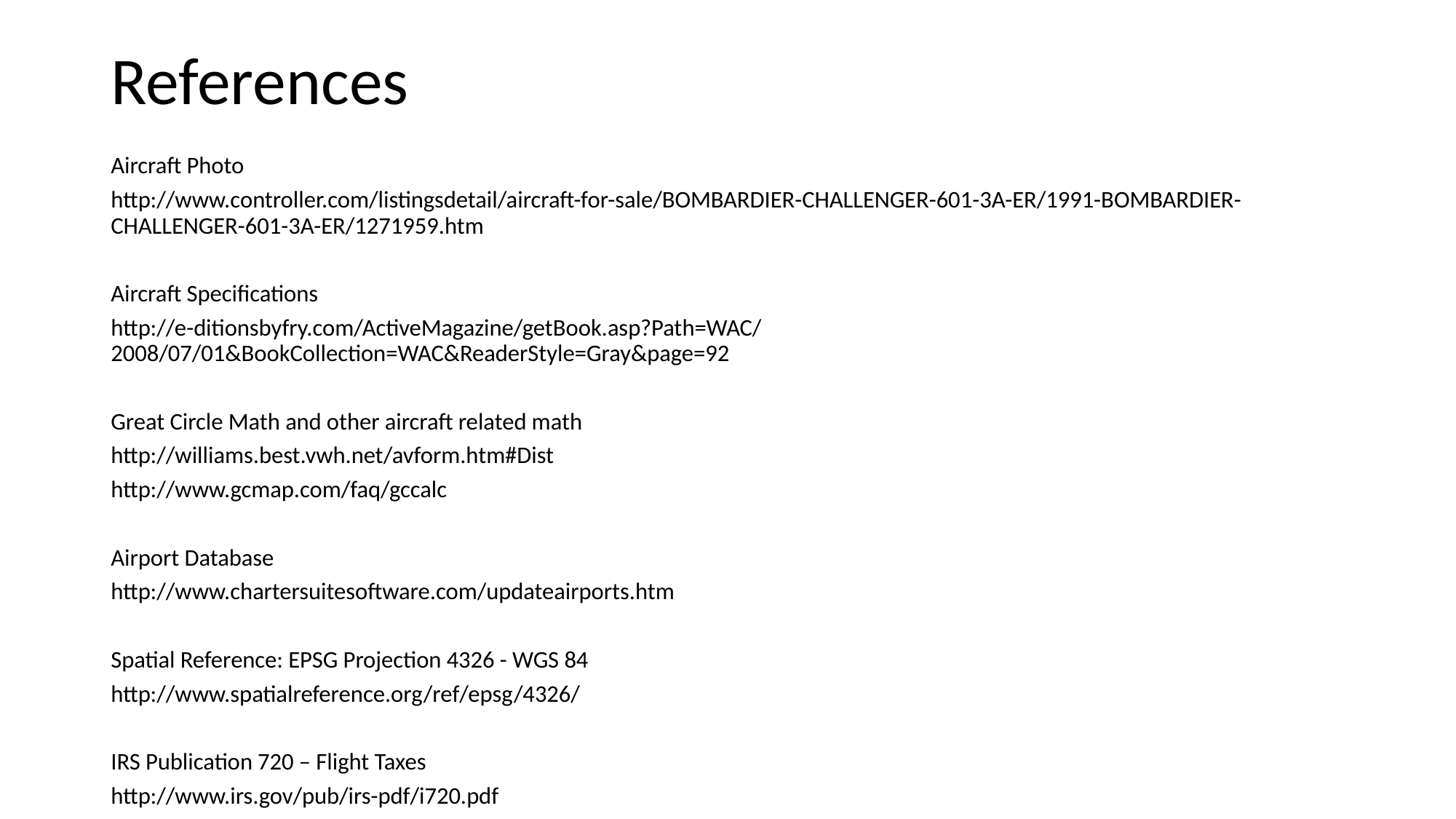

# References
Aircraft Photo
http://www.controller.com/listingsdetail/aircraft-for-sale/BOMBARDIER-CHALLENGER-601-3A-ER/1991-BOMBARDIER-CHALLENGER-601-3A-ER/1271959.htm

Aircraft Specifications
http://e-ditionsbyfry.com/ActiveMagazine/getBook.asp?Path=WAC/2008/07/01&BookCollection=WAC&ReaderStyle=Gray&page=92

Great Circle Math and other aircraft related math
http://williams.best.vwh.net/avform.htm#Dist
http://www.gcmap.com/faq/gccalc

Airport Database
http://www.chartersuitesoftware.com/updateairports.htm

Spatial Reference: EPSG Projection 4326 - WGS 84
http://www.spatialreference.org/ref/epsg/4326/

IRS Publication 720 – Flight Taxes
http://www.irs.gov/pub/irs-pdf/i720.pdf